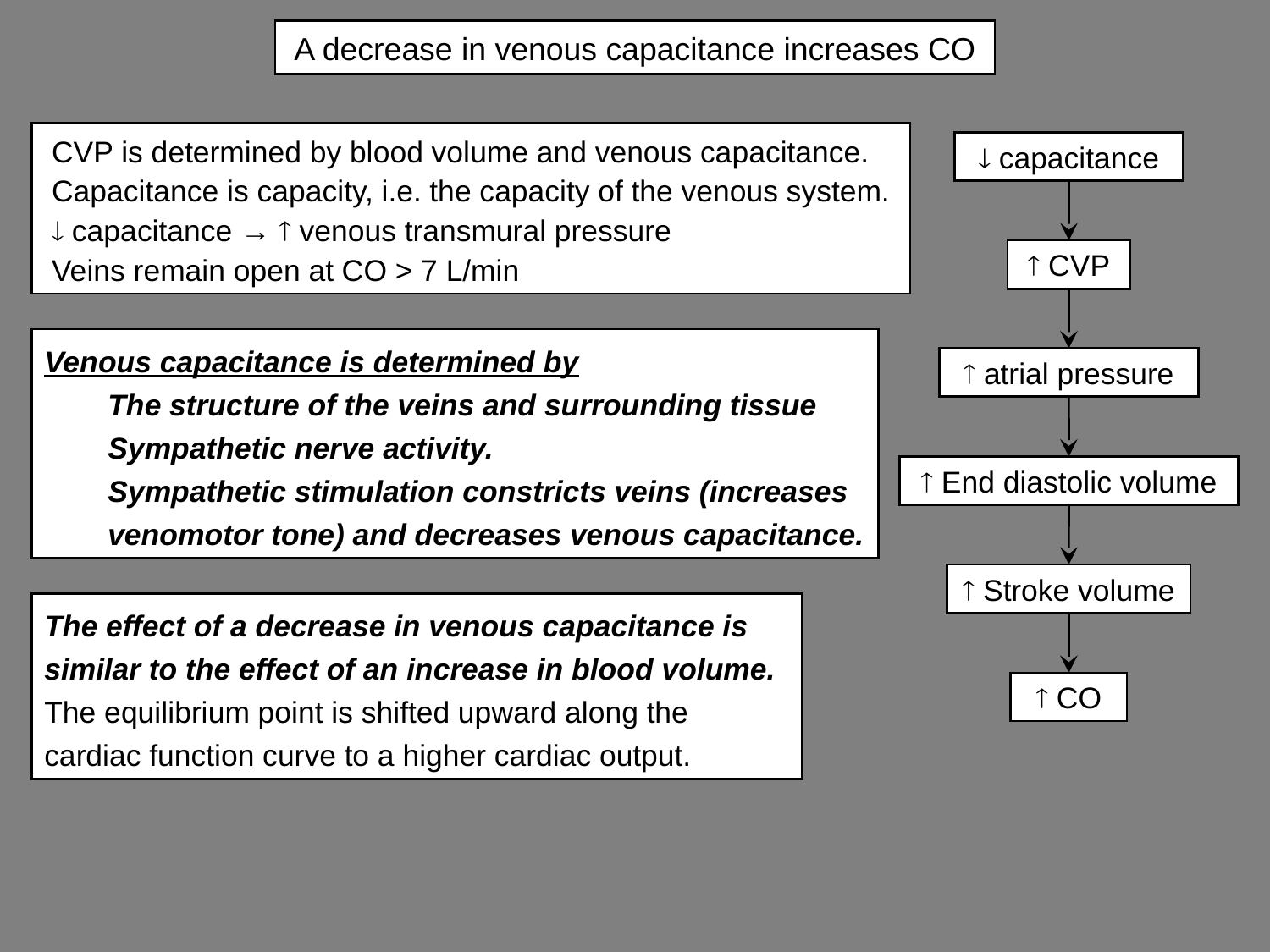

# A decrease in venous capacitance increases CO
CVP is determined by blood volume and venous capacitance.
Capacitance is capacity, i.e. the capacity of the venous system.
↓ capacitance → ↑ venous transmural pressure
Veins remain open at CO > 7 L/min
↓ capacitance
↑ CVP
↑ atrial pressure
↑ End diastolic volume
↑ Stroke volume
↑ CO
Venous capacitance is determined by
The structure of the veins and surrounding tissue
Sympathetic nerve activity.
Sympathetic stimulation constricts veins (increases venomotor tone) and decreases venous capacitance.
The effect of a decrease in venous capacitance is similar to the effect of an increase in blood volume.
The equilibrium point is shifted upward along the cardiac function curve to a higher cardiac output.